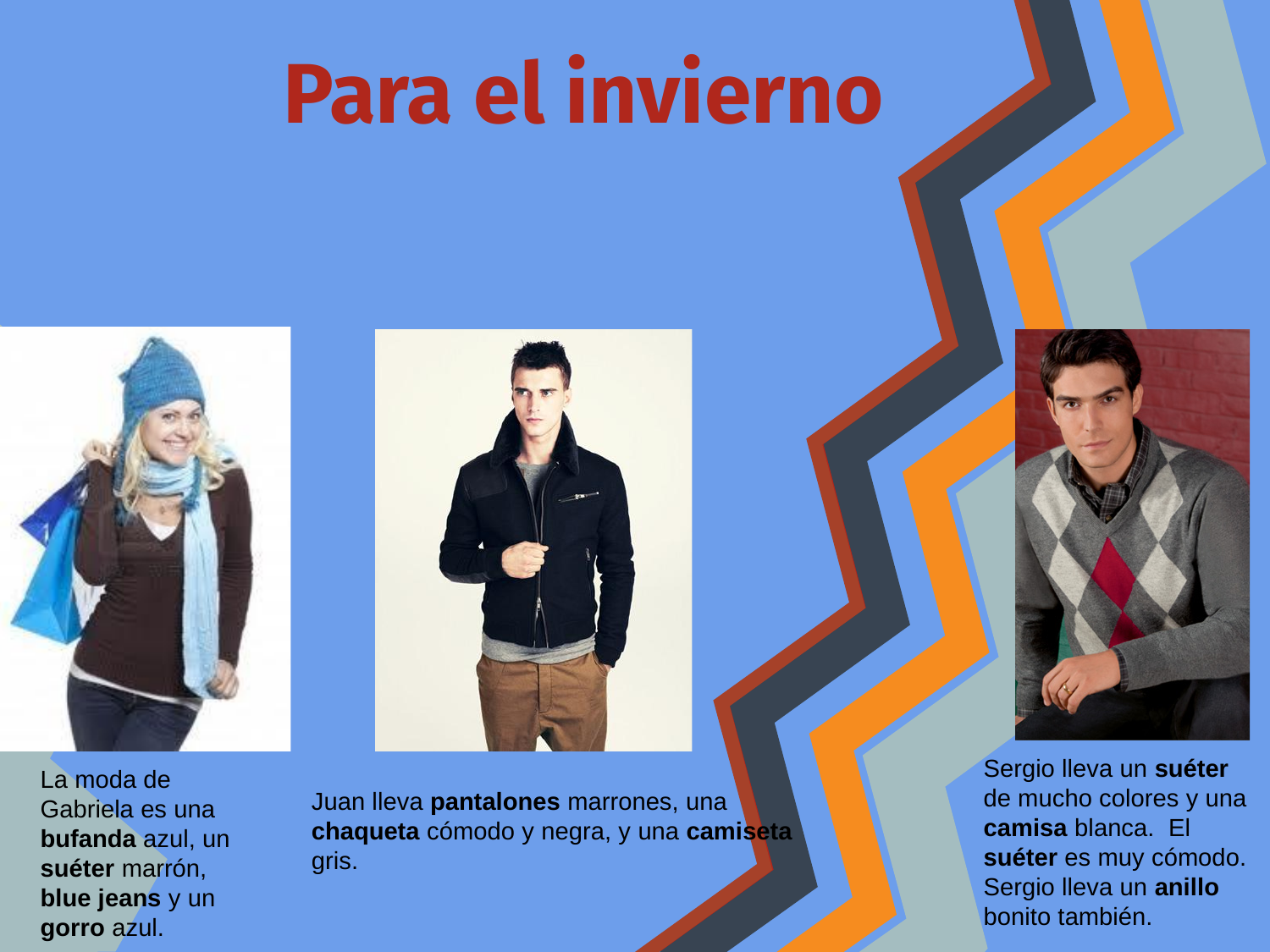

# Para el invierno

Sergio lleva un suéter de mucho colores y una camisa blanca.  El suéter es muy cómodo. Sergio lleva un anillo bonito también.
La moda de Gabriela es una bufanda azul, un suéter marrón, blue jeans y un gorro azul.
Juan lleva pantalones marrones, una chaqueta cómodo y negra, y una camiseta gris.